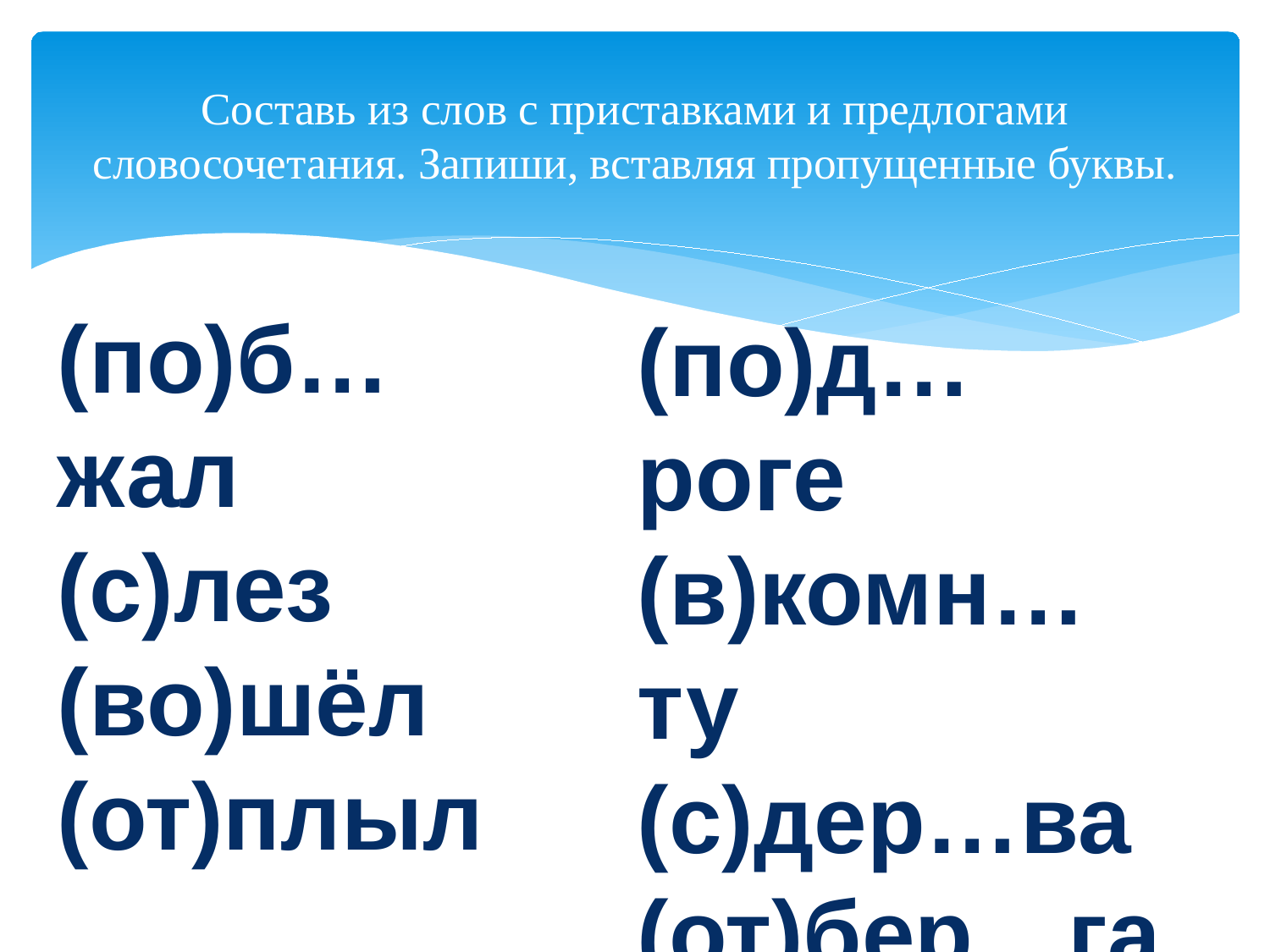

# Составь из слов с приставками и предлогами словосочетания. Запиши, вставляя пропущенные буквы.
(по)б…жал
(с)лез
(во)шёл
(от)плыл
(по)д…роге
(в)комн…ту
(с)дер…ва
(от)бер…га